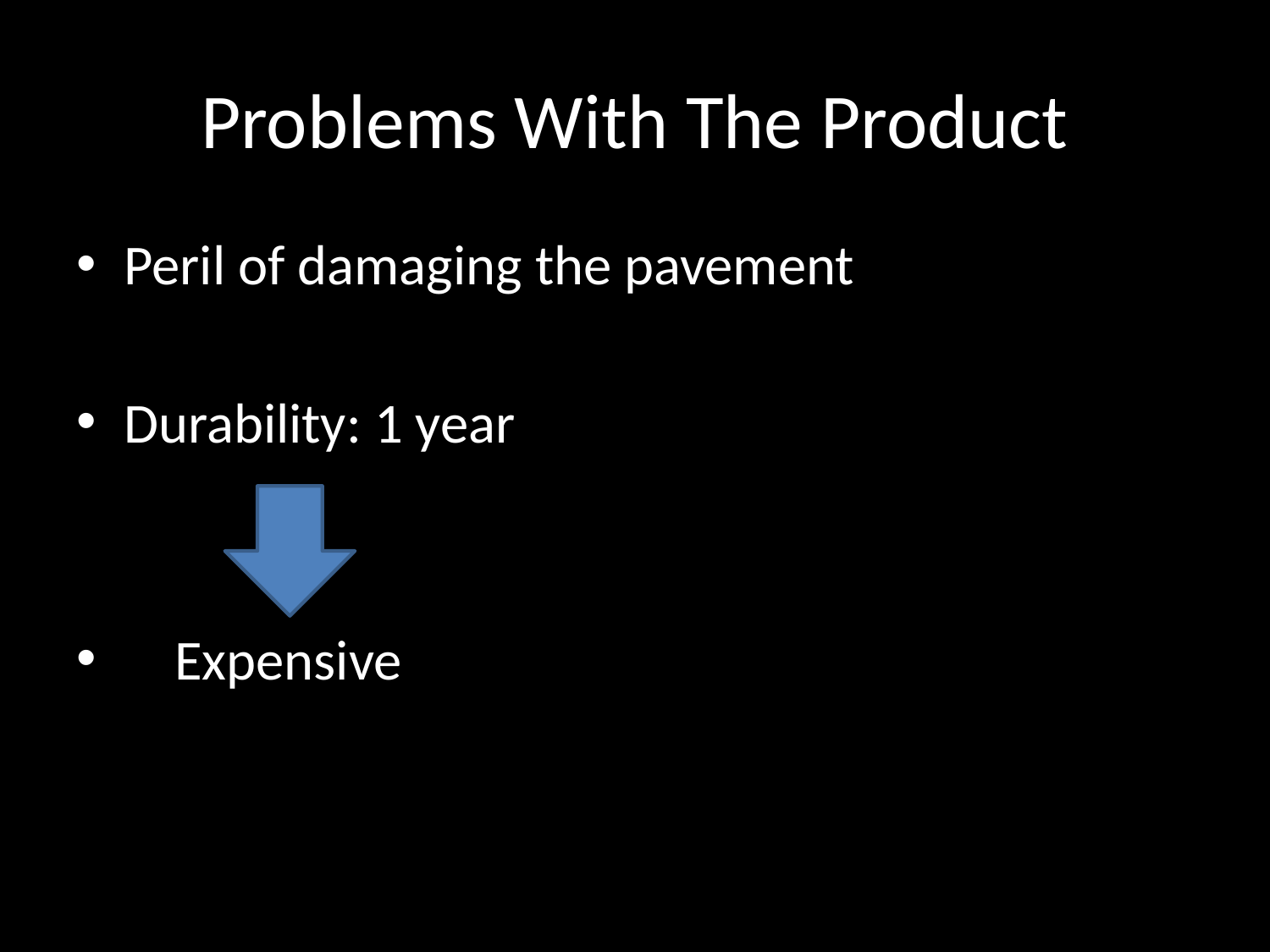

# Problems With The Product
Peril of damaging the pavement

Durability: 1 year

    Expensive